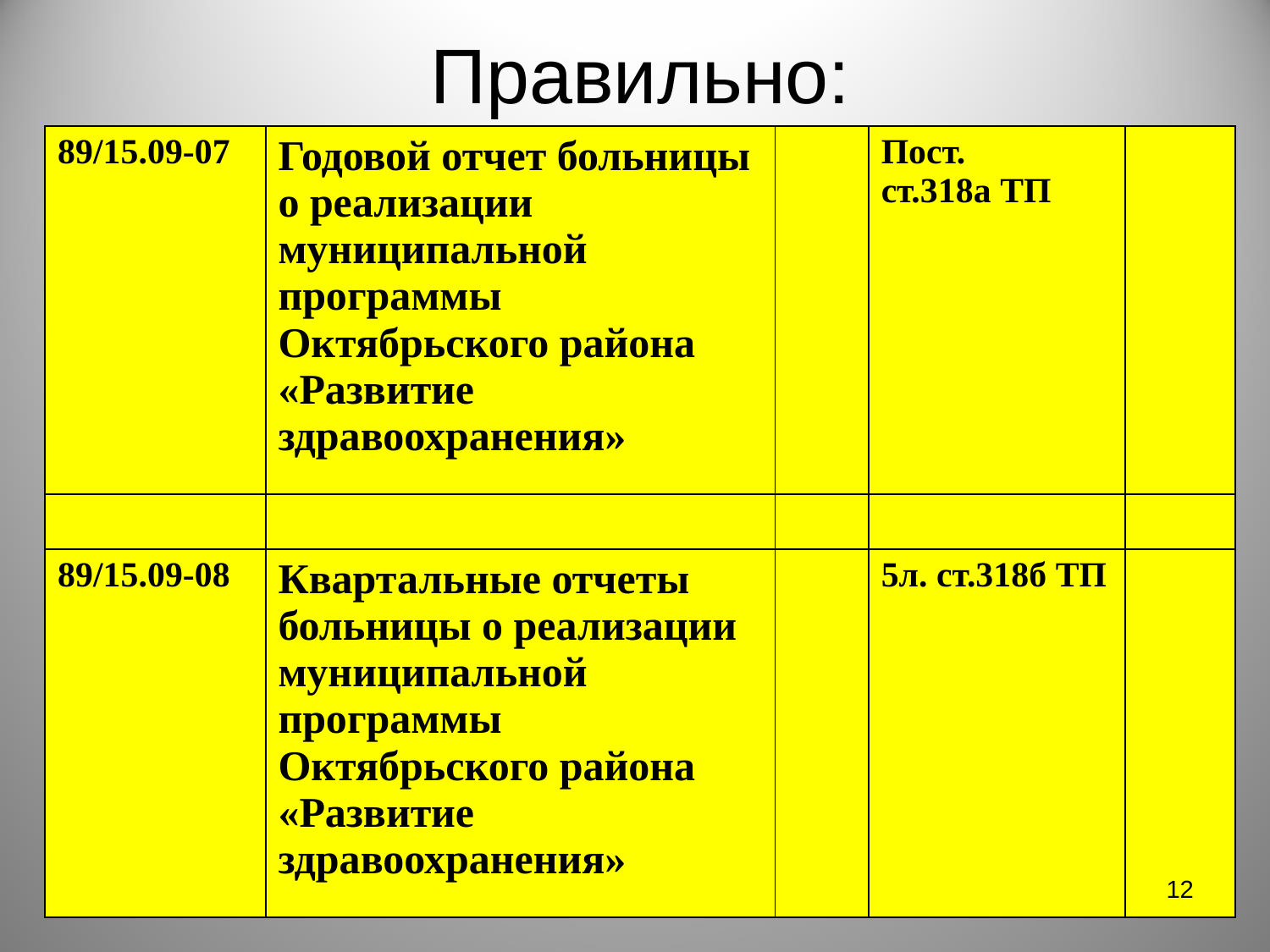

# Правильно:
| 89/15.09-07 | Годовой отчет больницы о реализации муниципальной программы Октябрьского района «Развитие здравоохранения» |  | Пост. ст.318а ТП |  |
| --- | --- | --- | --- | --- |
|  |  |  |  |  |
| 89/15.09-08 | Квартальные отчеты больницы о реализации муниципальной программы Октябрьского района «Развитие здравоохранения» |  | 5л. ст.318б ТП |  |
12